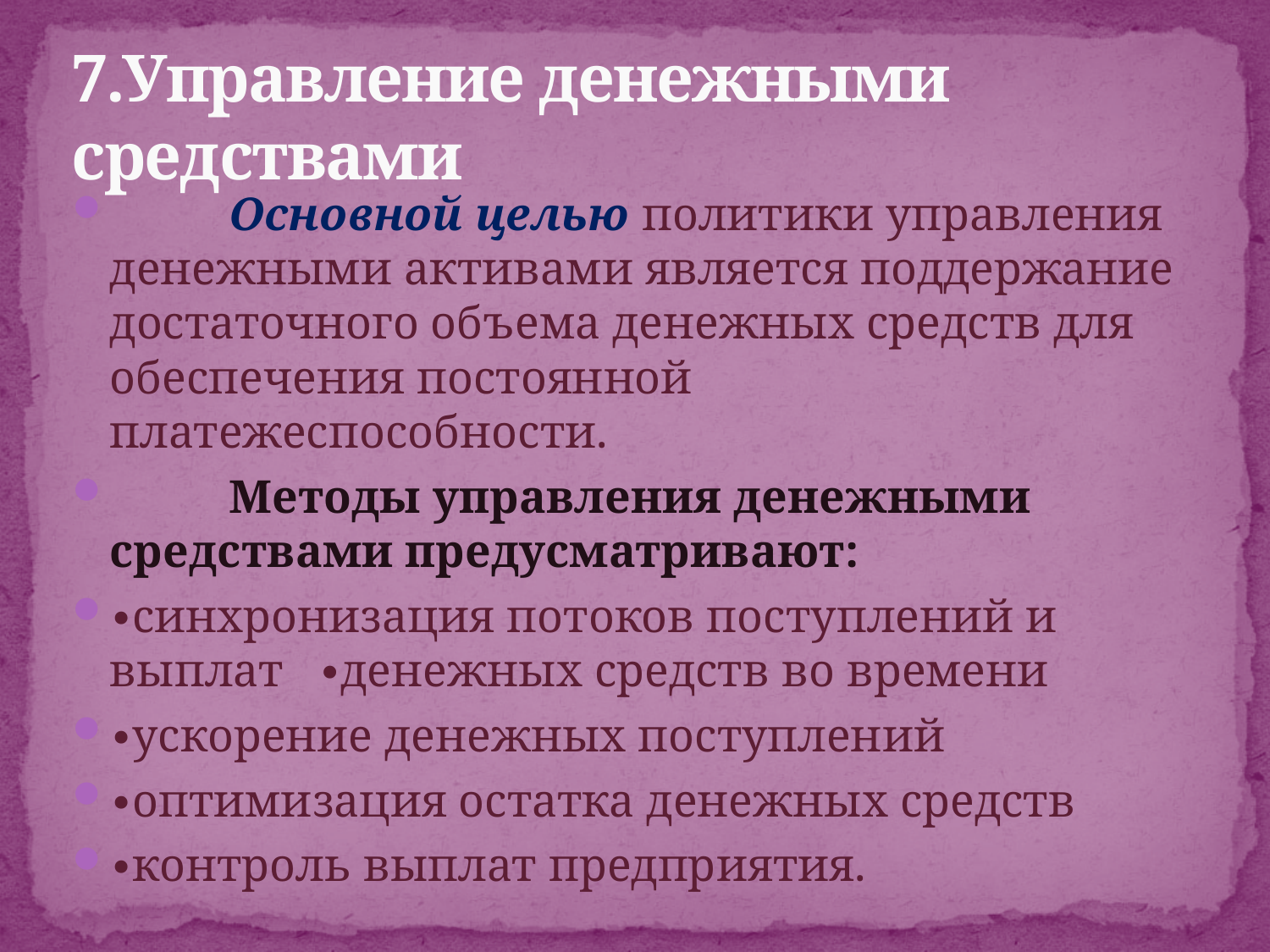

# 7.Управление денежными средствами
          Основной целью политики управления денежными активами является поддержание достаточного объема денежных средств для обеспечения постоянной платежеспособности.
          Методы управления денежными средствами предусматривают:
∙синхронизация потоков поступлений и выплат   ∙денежных средств во времени
∙ускорение денежных поступлений
∙оптимизация остатка денежных средств
∙контроль выплат предприятия.